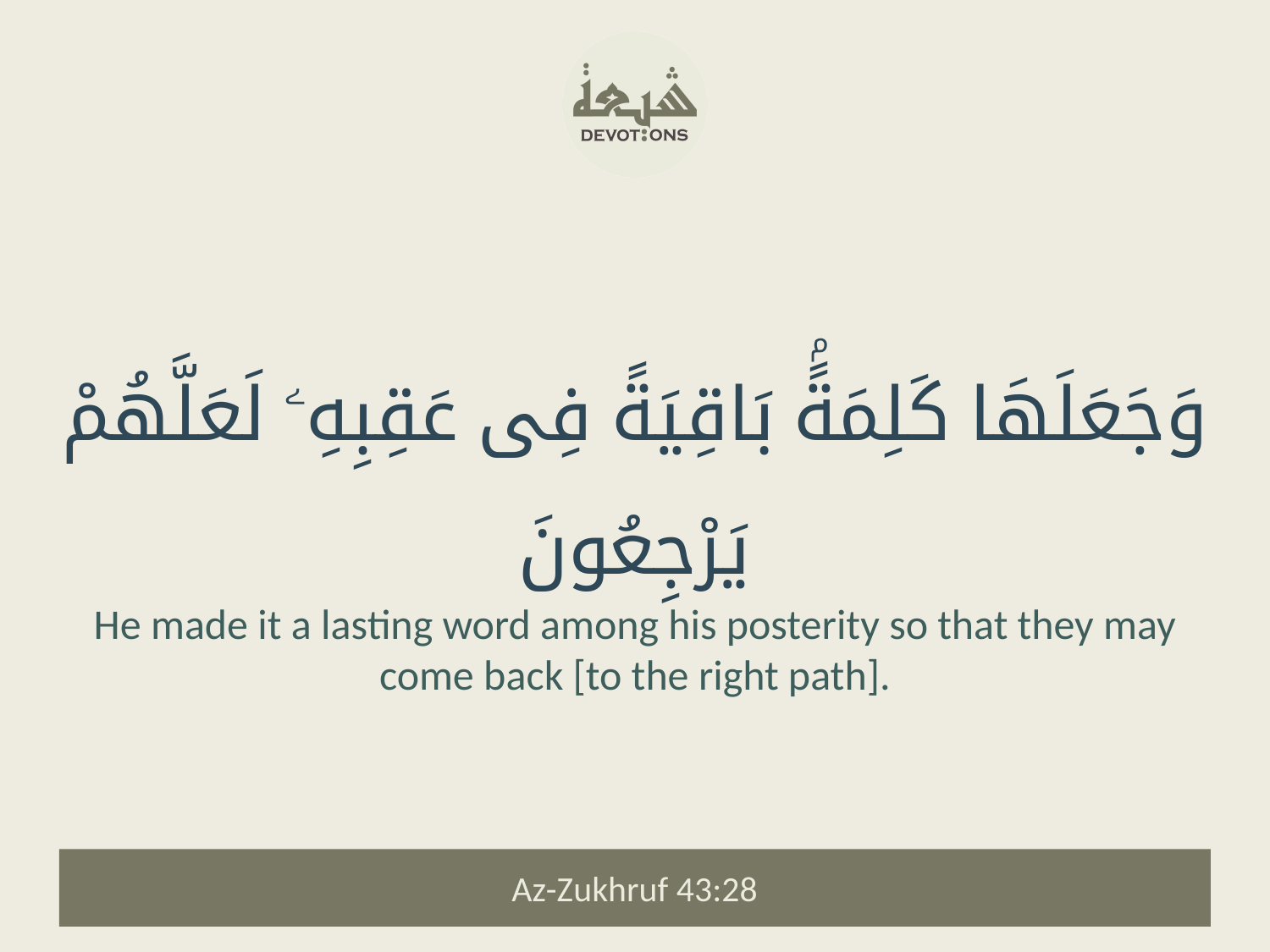

وَجَعَلَهَا كَلِمَةًۢ بَاقِيَةً فِى عَقِبِهِۦ لَعَلَّهُمْ يَرْجِعُونَ
He made it a lasting word among his posterity so that they may come back [to the right path].
Az-Zukhruf 43:28